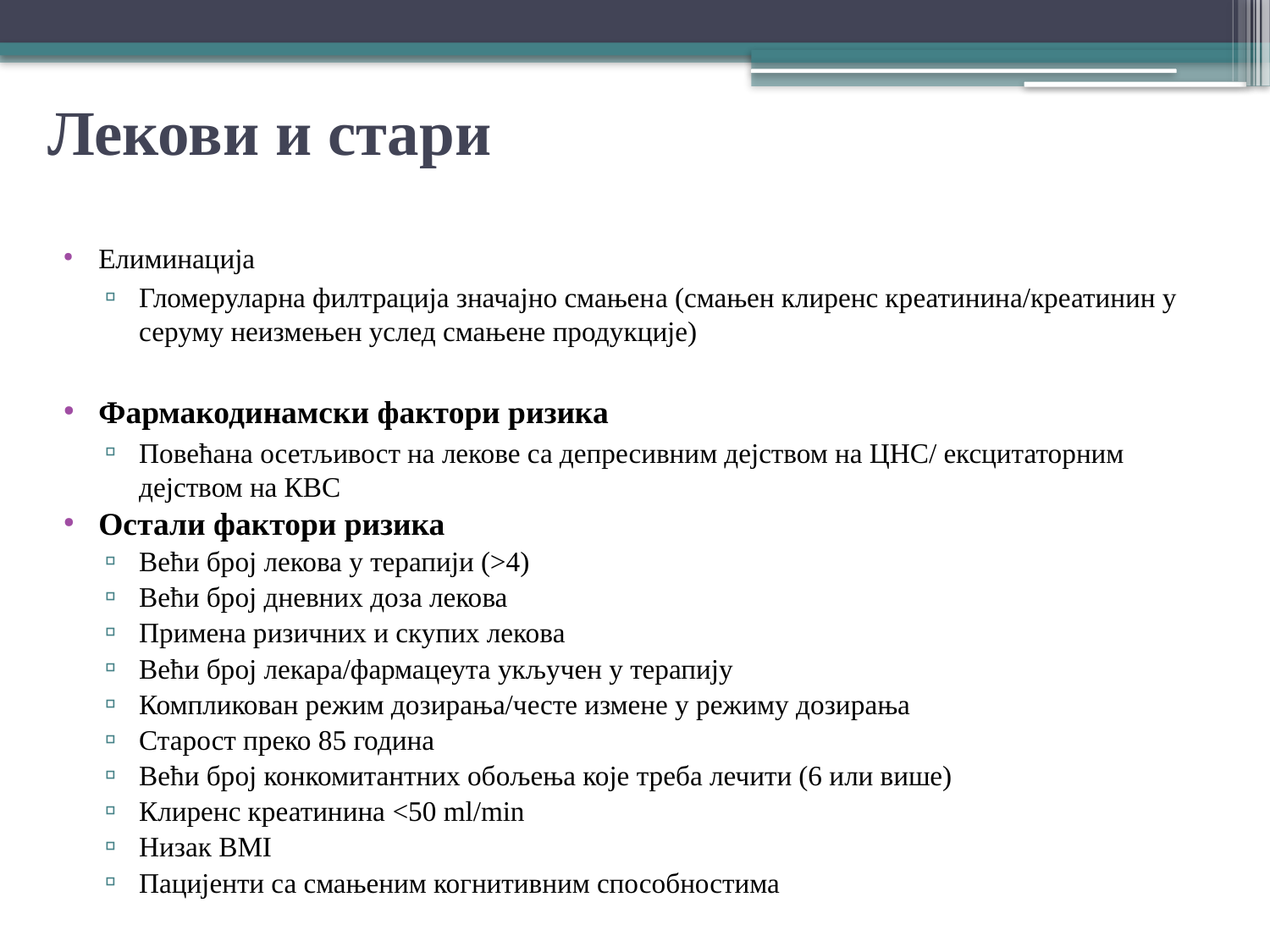

# Лекови и стари

Елиминација
Гломеруларна филтрација значајно смањенa (смањен клиренс креатинина/креатинин у серуму неизмењен услед смањене продукције)

Фармакодинамски фактори ризика
Повећана осетљивост на лекове са депресивним дејством на ЦНС/ ексцитаторним дејством на КВС
Остали фактори ризика
Већи број лекова у терапији (>4)
Већи број дневних доза лекова
Примена ризичних и скупих лекова
Већи број лекара/фармацеута укључен у терапију
Компликован режим дозирања/честе измене у режиму дозирања
Старост преко 85 година
Већи број конкомитантних обољења које треба лечити (6 или више)
Клиренс креатинина <50 ml/min
Низак BMI
Пацијенти са смањеним когнитивним способностима